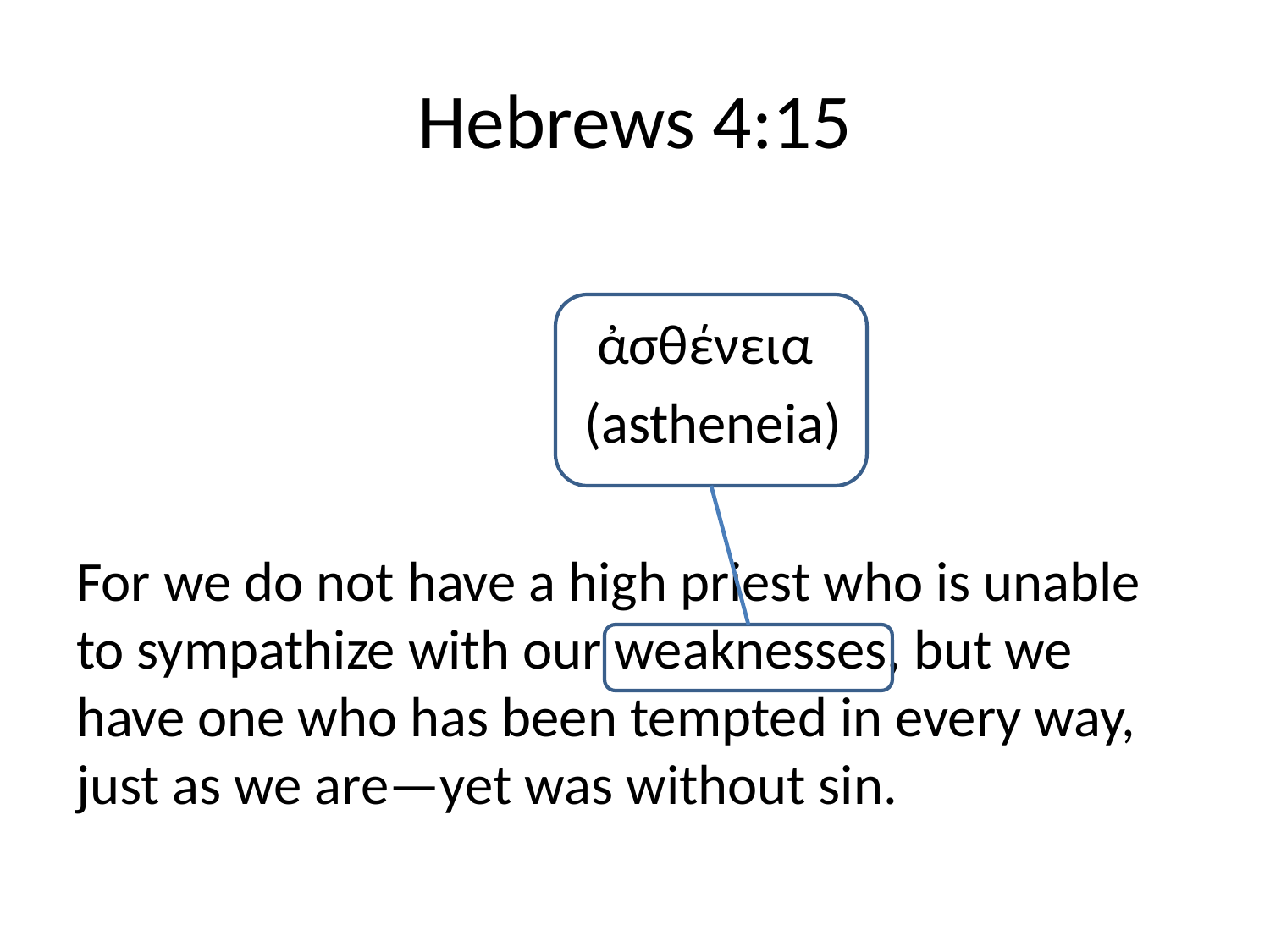

# Hebrews 4:15

				 ἀσθένεια
				(astheneia)

For we do not have a high priest who is unable to sympathize with our weaknesses, but we have one who has been tempted in every way, just as we are—yet was without sin.